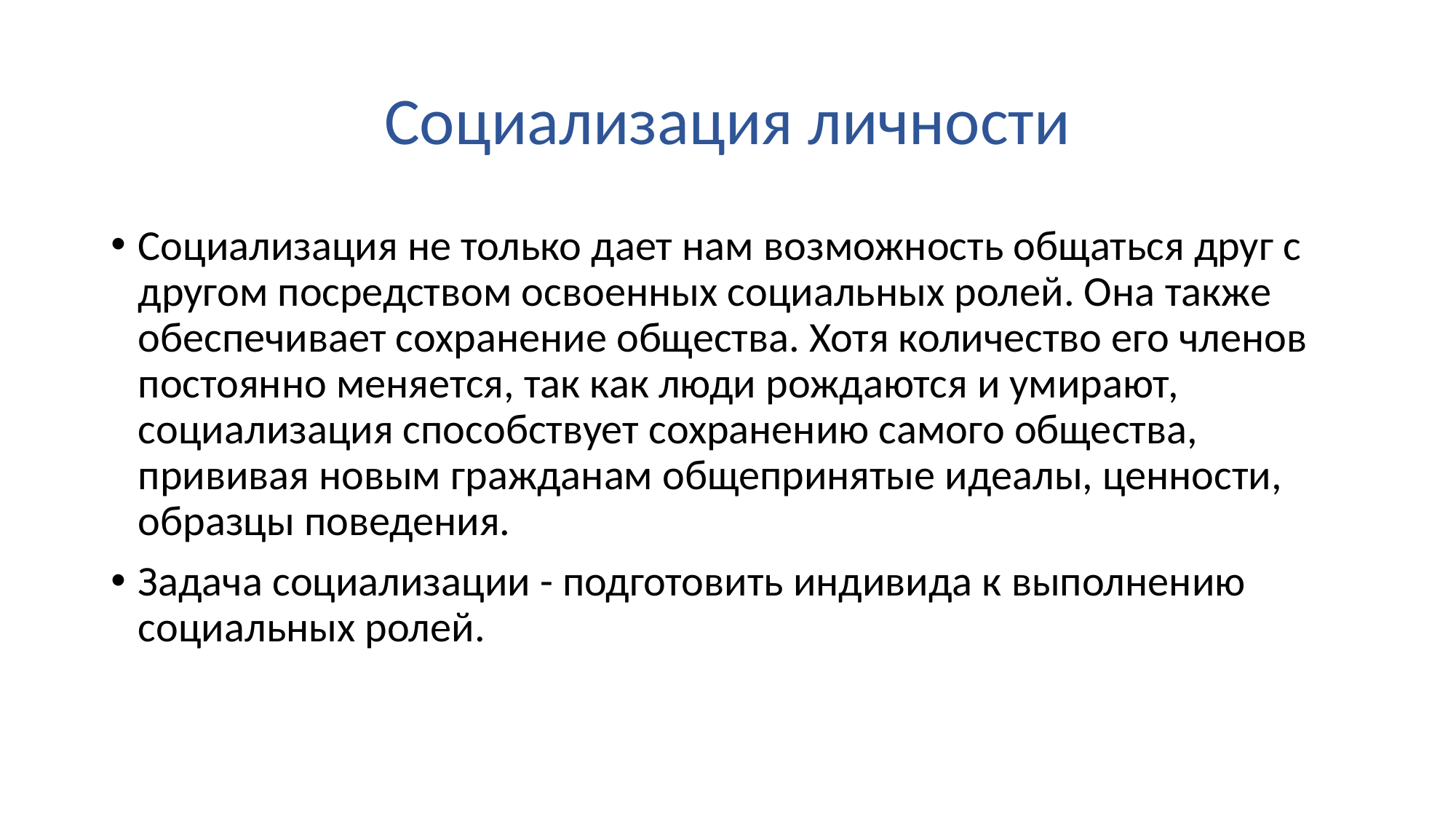

# Социализация личности
Социализация не только дает нам возможность общаться друг с другом посредством освоенных социальных ролей. Она также обеспечивает сохранение общества. Хотя количество его членов постоянно меняется, так как люди рождаются и умирают, социализация способствует сохранению самого общества, прививая новым гражданам общепринятые идеалы, ценности, образцы поведения.
Задача социализации - подготовить индивида к выполнению социальных ролей.